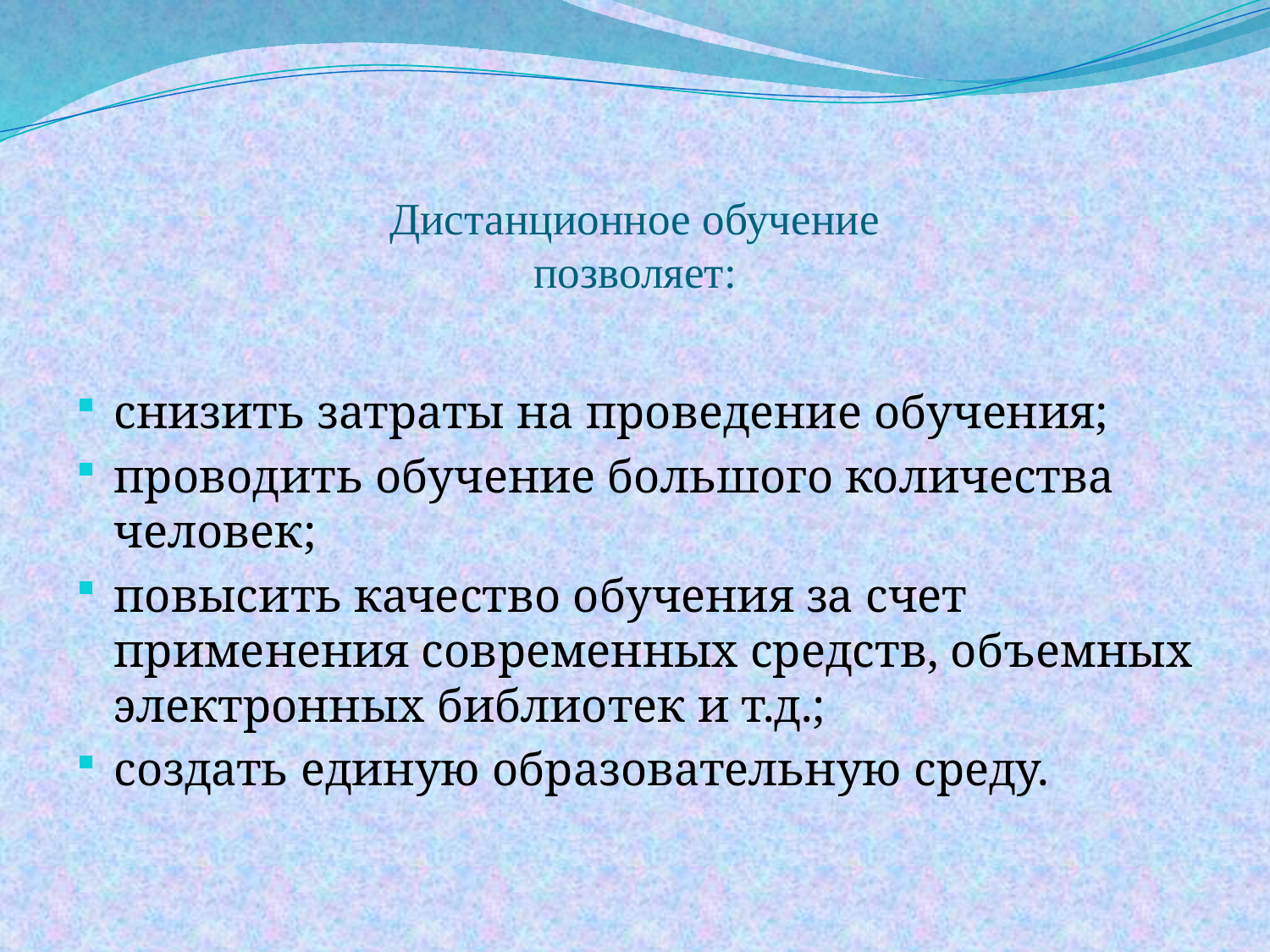

# Дистанционное обучение позволяет:
снизить затраты на проведение обучения;
проводить обучение большого количества человек;
повысить качество обучения за счет применения современных средств, объемных электронных библиотек и т.д.;
создать единую образовательную среду.